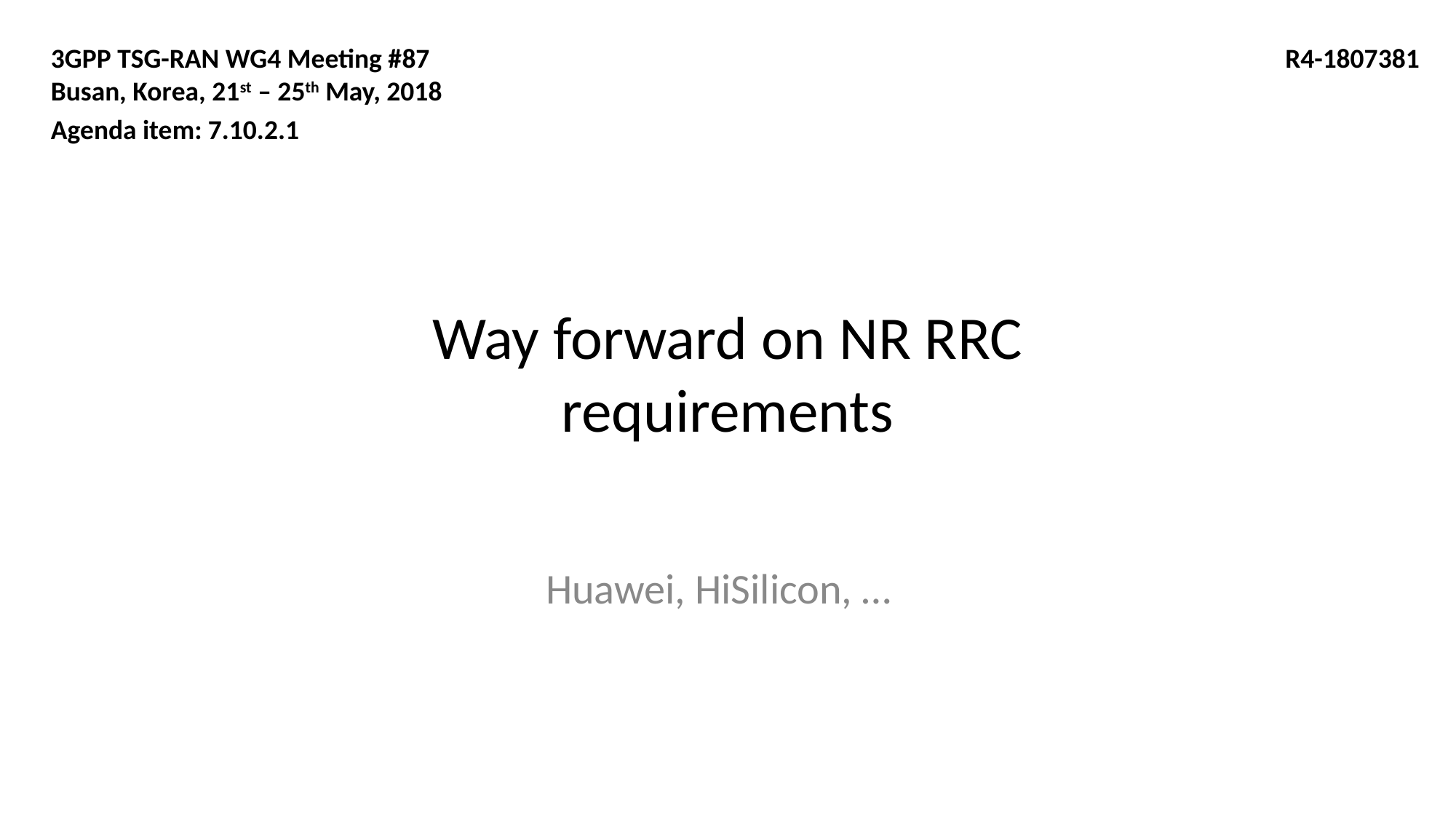

3GPP TSG-RAN WG4 Meeting #87
Busan, Korea, 21st – 25th May, 2018
Agenda item: 7.10.2.1
R4-1807381
# Way forward on NR RRC requirements
Huawei, HiSilicon, …